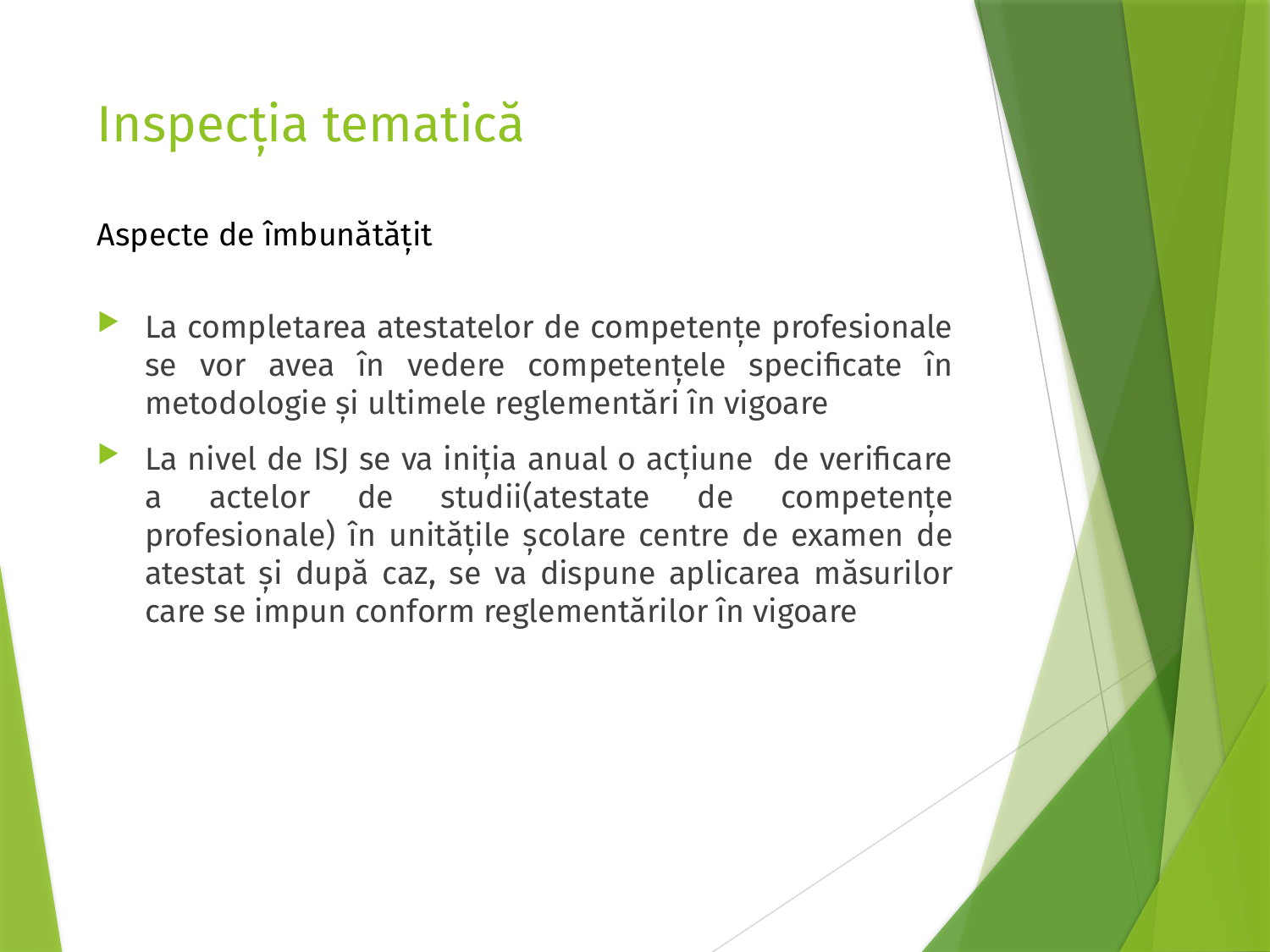

# Inspecția tematică Aspecte de îmbunătățit
La completarea atestatelor de competențe profesionale se vor avea în vedere competențele specificate în metodologie și ultimele reglementări în vigoare
La nivel de ISJ se va iniția anual o acțiune  de verificare a actelor de studii(atestate de competențe profesionale) în unitățile școlare centre de examen de atestat și după caz, se va dispune aplicarea măsurilor care se impun conform reglementărilor în vigoare